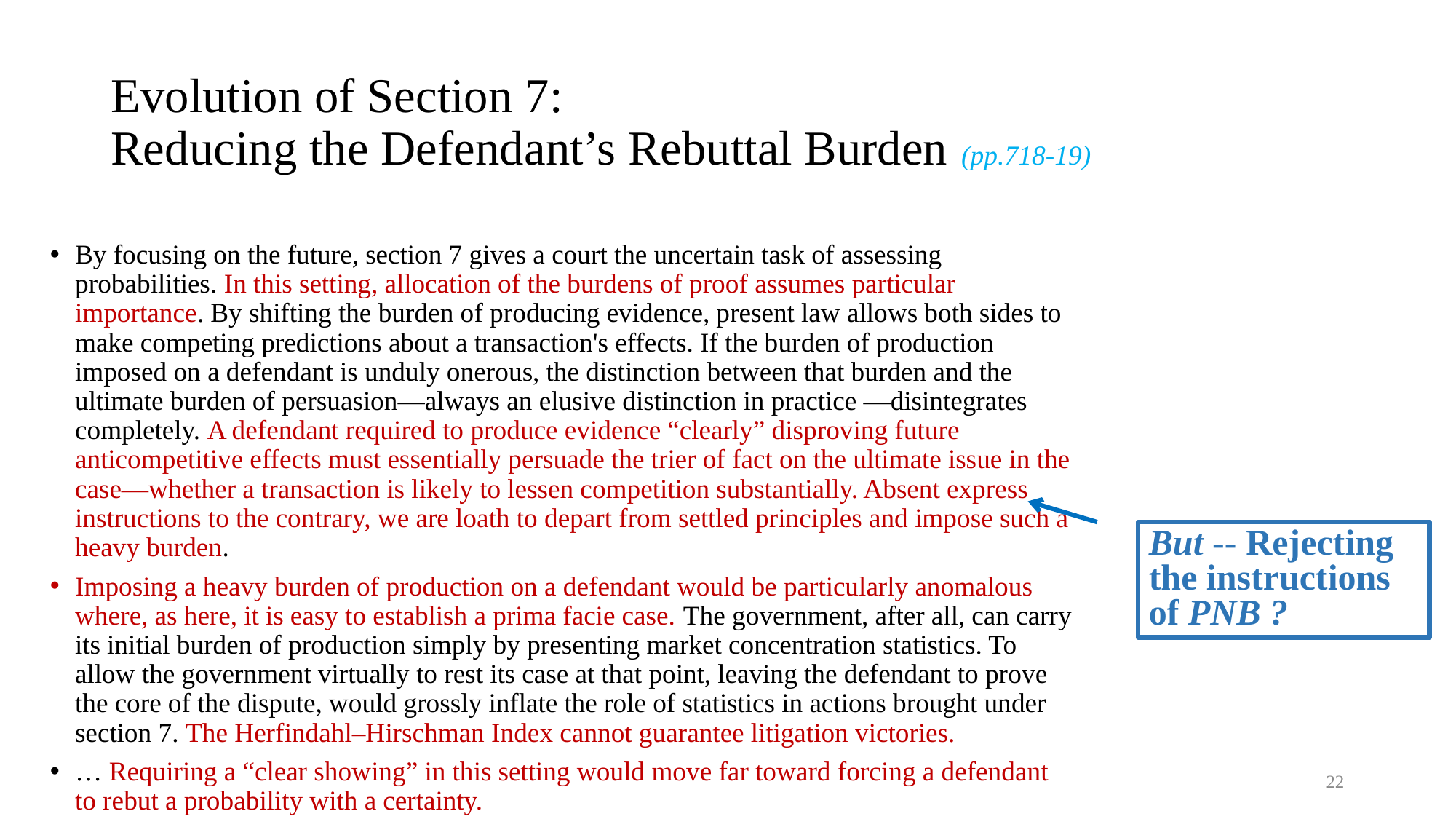

# Evolution of Section 7: Reducing the Defendant’s Rebuttal Burden (pp.718-19)
By focusing on the future, section 7 gives a court the uncertain task of assessing probabilities. In this setting, allocation of the burdens of proof assumes particular importance. By shifting the burden of producing evidence, present law allows both sides to make competing predictions about a transaction's effects. If the burden of production imposed on a defendant is unduly onerous, the distinction between that burden and the ultimate burden of persuasion—always an elusive distinction in practice —disintegrates completely. A defendant required to produce evidence “clearly” disproving future anticompetitive effects must essentially persuade the trier of fact on the ultimate issue in the case—whether a transaction is likely to lessen competition substantially. Absent express instructions to the contrary, we are loath to depart from settled principles and impose such a heavy burden.
Imposing a heavy burden of production on a defendant would be particularly anomalous where, as here, it is easy to establish a prima facie case. The government, after all, can carry its initial burden of production simply by presenting market concentration statistics. To allow the government virtually to rest its case at that point, leaving the defendant to prove the core of the dispute, would grossly inflate the role of statistics in actions brought under section 7. The Herfindahl–Hirschman Index cannot guarantee litigation victories.
… Requiring a “clear showing” in this setting would move far toward forcing a defendant to rebut a probability with a certainty.

But -- Rejecting the instructions of PNB ?
22